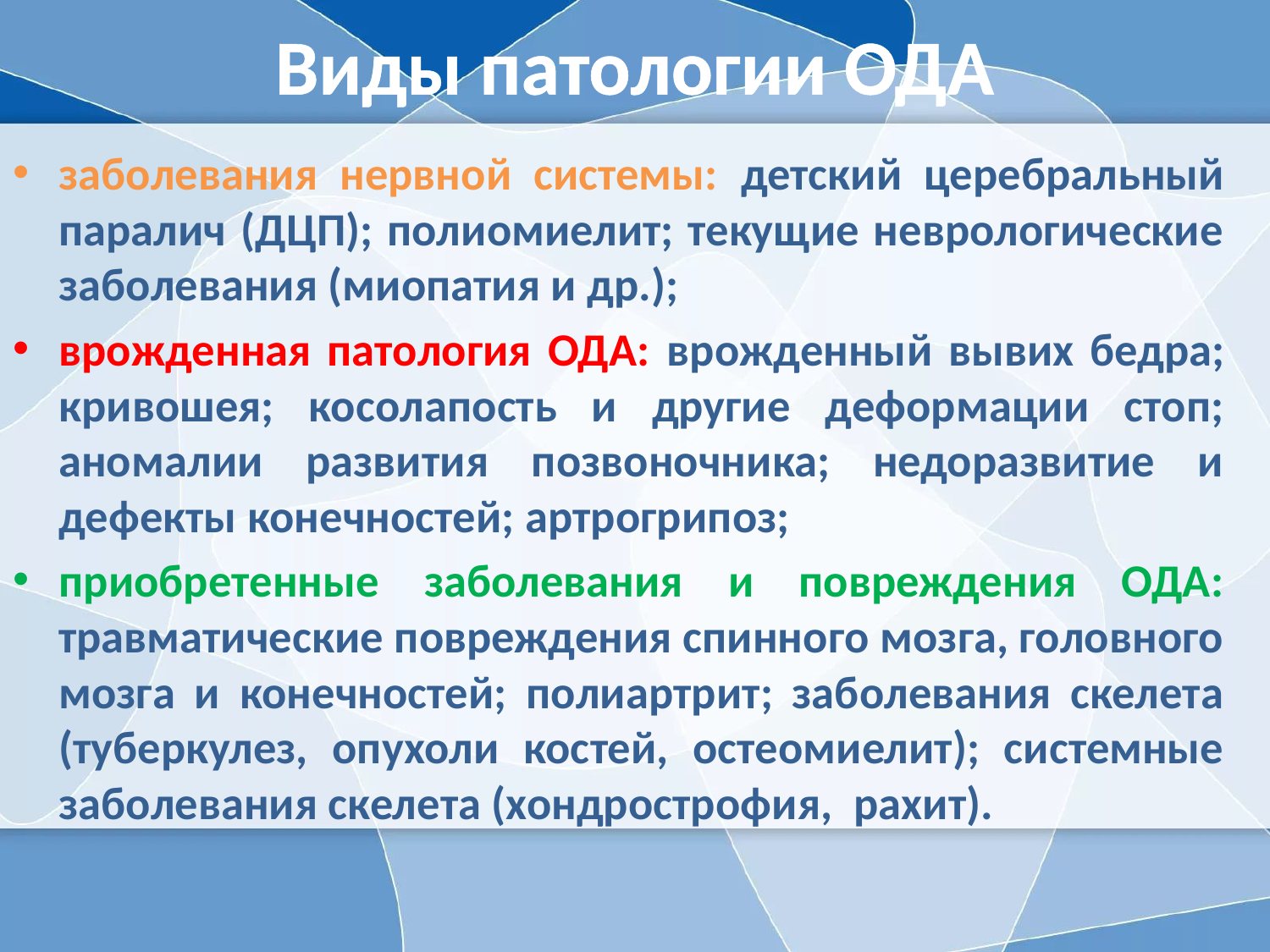

# Виды патологии ОДА
заболевания нервной системы: детский церебральный паралич (ДЦП); полиомиелит; текущие неврологические заболевания (миопатия и др.);
врожденная патология ОДА: врожденный вывих бедра; кривошея; косолапость и другие деформации стоп; аномалии развития позвоночника; недоразвитие и дефекты конечностей; артрогрипоз;
приобретенные заболевания и повреждения ОДА: травматические повреждения спинного мозга, головного мозга и конечностей; полиартрит; заболевания скелета (туберкулез, опухоли костей, остеомиелит); системные заболевания скелета (хондрострофия,  рахит).